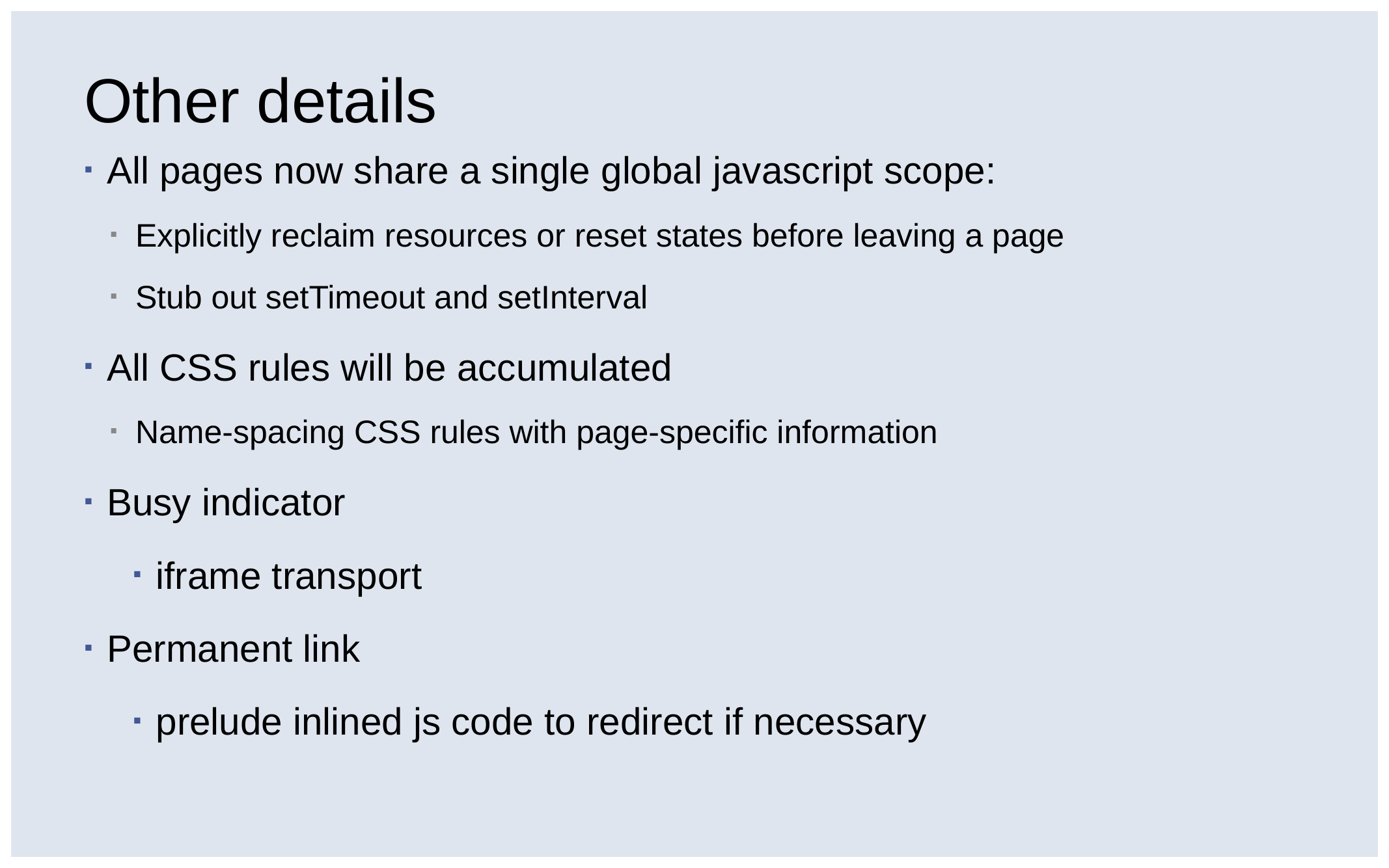

Other details
All pages now share a single global javascript scope:
Explicitly reclaim resources or reset states before leaving a page
Stub out setTimeout and setInterval
All CSS rules will be accumulated
Name-spacing CSS rules with page-specific information
Busy indicator
iframe transport
Permanent link
prelude inlined js code to redirect if necessary